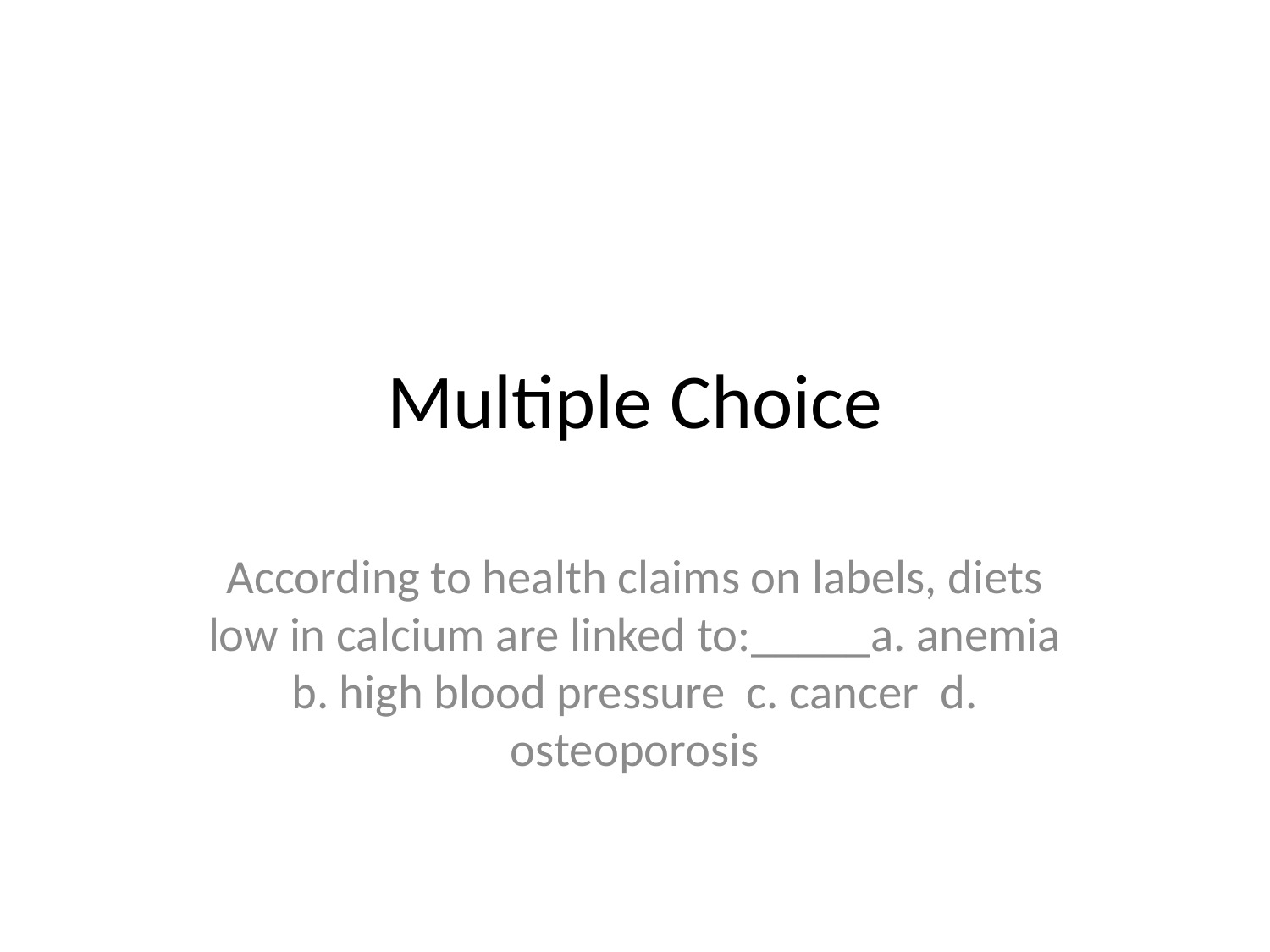

# Multiple Choice
According to health claims on labels, diets low in calcium are linked to:_____a. anemia b. high blood pressure  c. cancer  d. osteoporosis